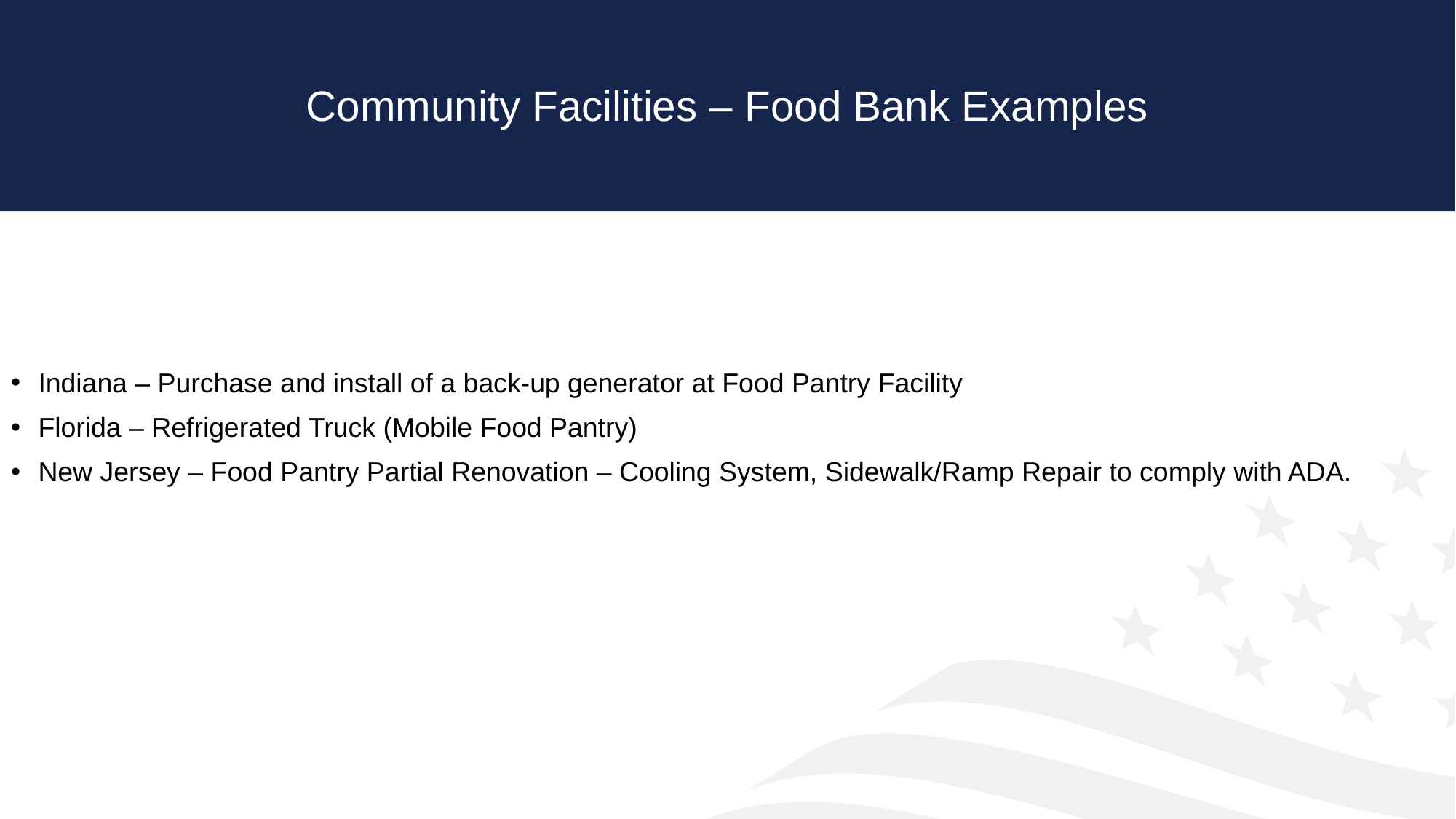

# Community Facilities – Food Bank Examples
Indiana – Purchase and install of a back-up generator at Food Pantry Facility
Florida – Refrigerated Truck (Mobile Food Pantry)
New Jersey – Food Pantry Partial Renovation – Cooling System, Sidewalk/Ramp Repair to comply with ADA.